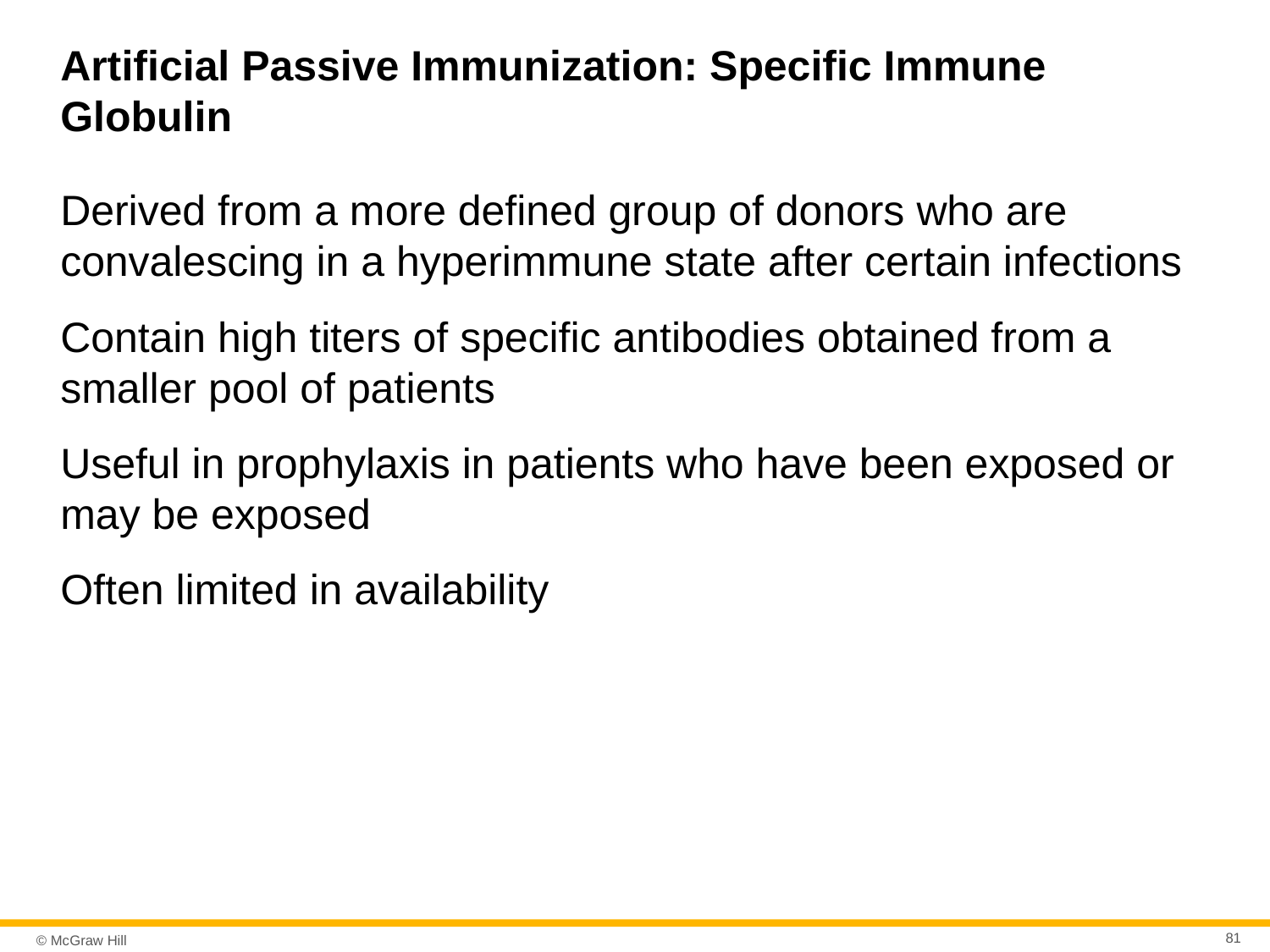

# Artificial Passive Immunization: Specific Immune Globulin
Derived from a more defined group of donors who are convalescing in a hyperimmune state after certain infections
Contain high titers of specific antibodies obtained from a smaller pool of patients
Useful in prophylaxis in patients who have been exposed or may be exposed
Often limited in availability